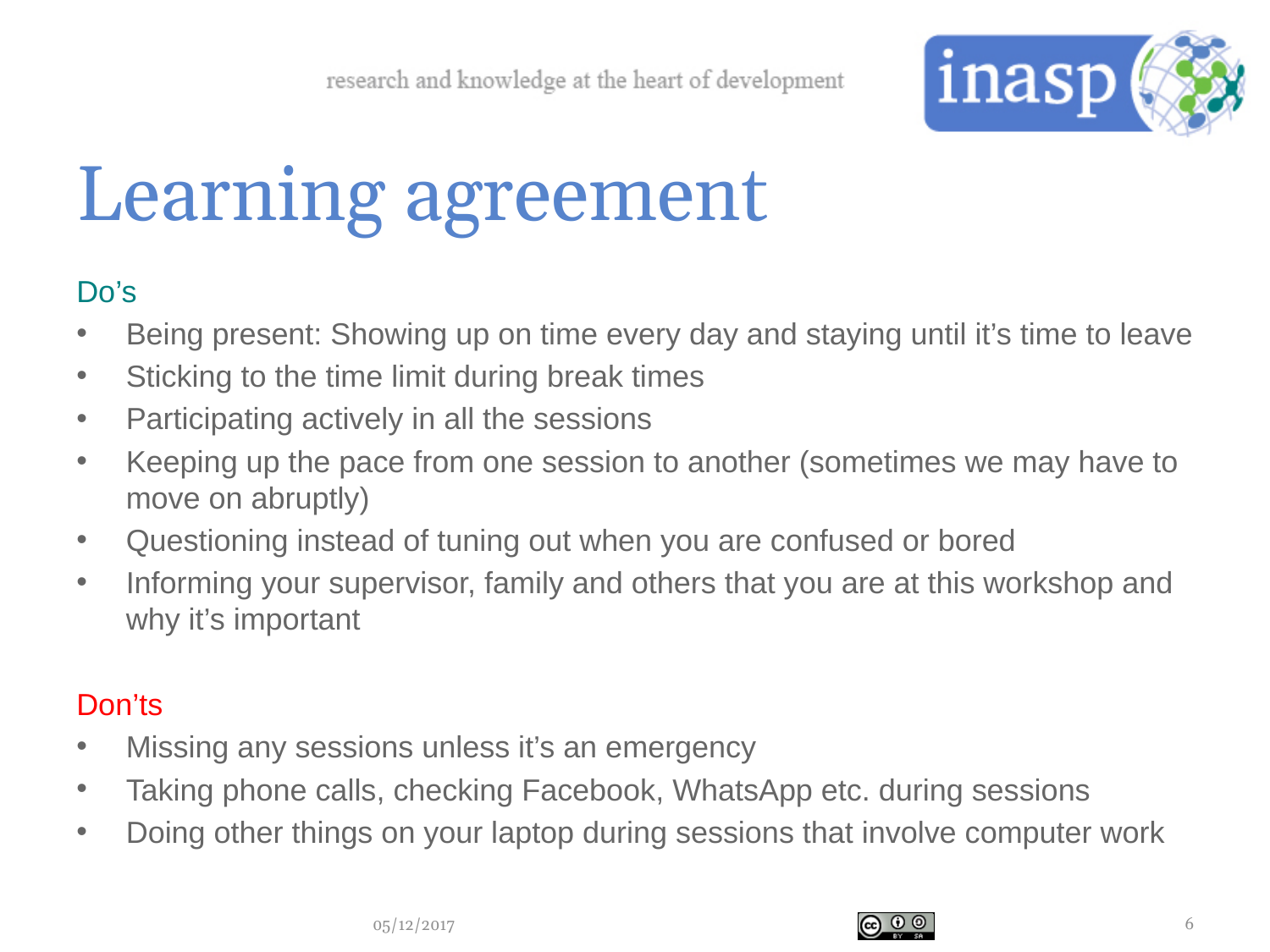

# Learning agreement
Do’s
Being present: Showing up on time every day and staying until it’s time to leave
Sticking to the time limit during break times
Participating actively in all the sessions
Keeping up the pace from one session to another (sometimes we may have to move on abruptly)
Questioning instead of tuning out when you are confused or bored
Informing your supervisor, family and others that you are at this workshop and why it’s important

Don’ts
Missing any sessions unless it’s an emergency
Taking phone calls, checking Facebook, WhatsApp etc. during sessions
Doing other things on your laptop during sessions that involve computer work
05/12/2017

6